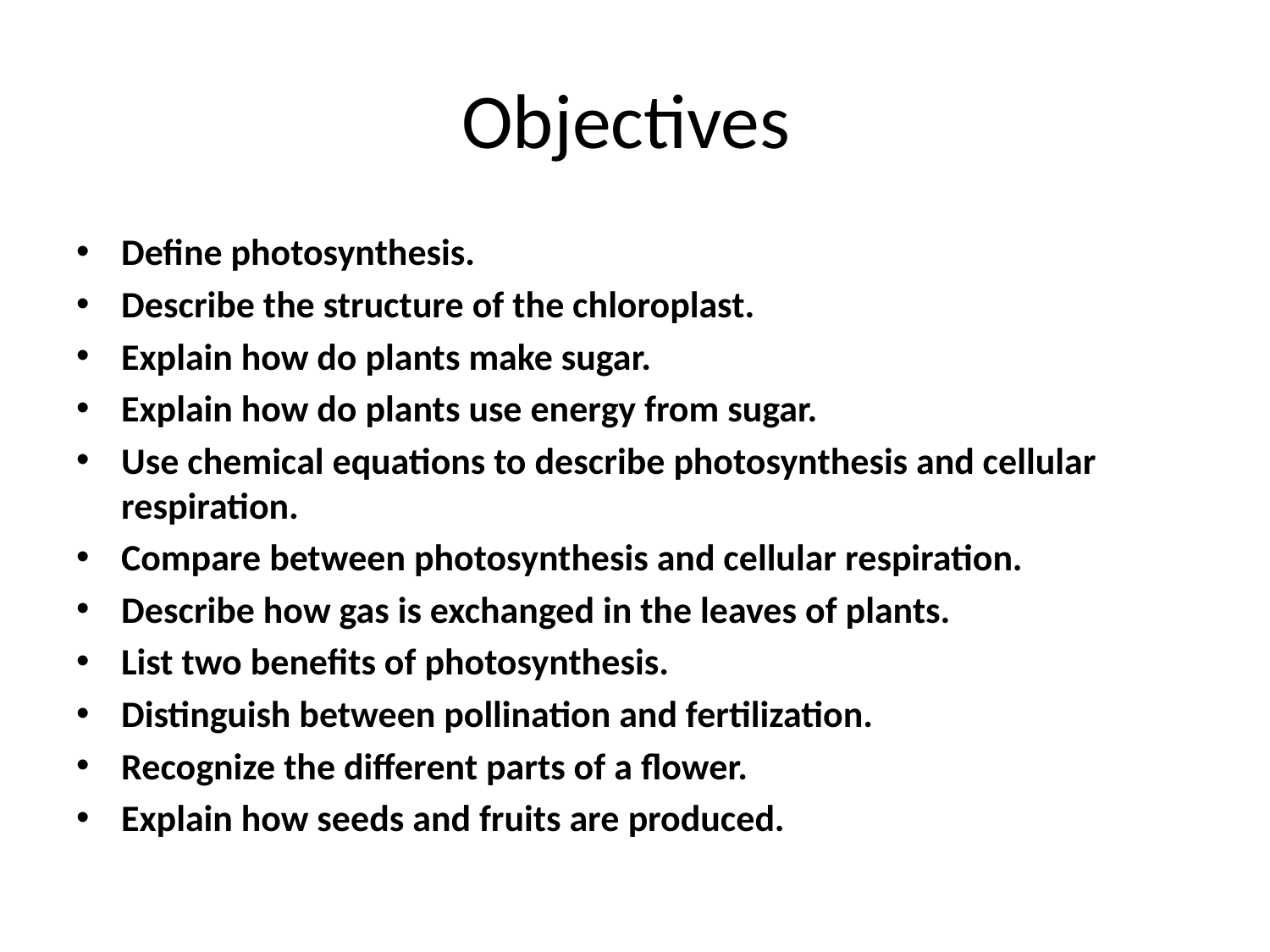

# Objectives
Define photosynthesis.
Describe the structure of the chloroplast.
Explain how do plants make sugar.
Explain how do plants use energy from sugar.
Use chemical equations to describe photosynthesis and cellular respiration.
Compare between photosynthesis and cellular respiration.
Describe how gas is exchanged in the leaves of plants.
List two benefits of photosynthesis.
Distinguish between pollination and fertilization.
Recognize the different parts of a flower.
Explain how seeds and fruits are produced.